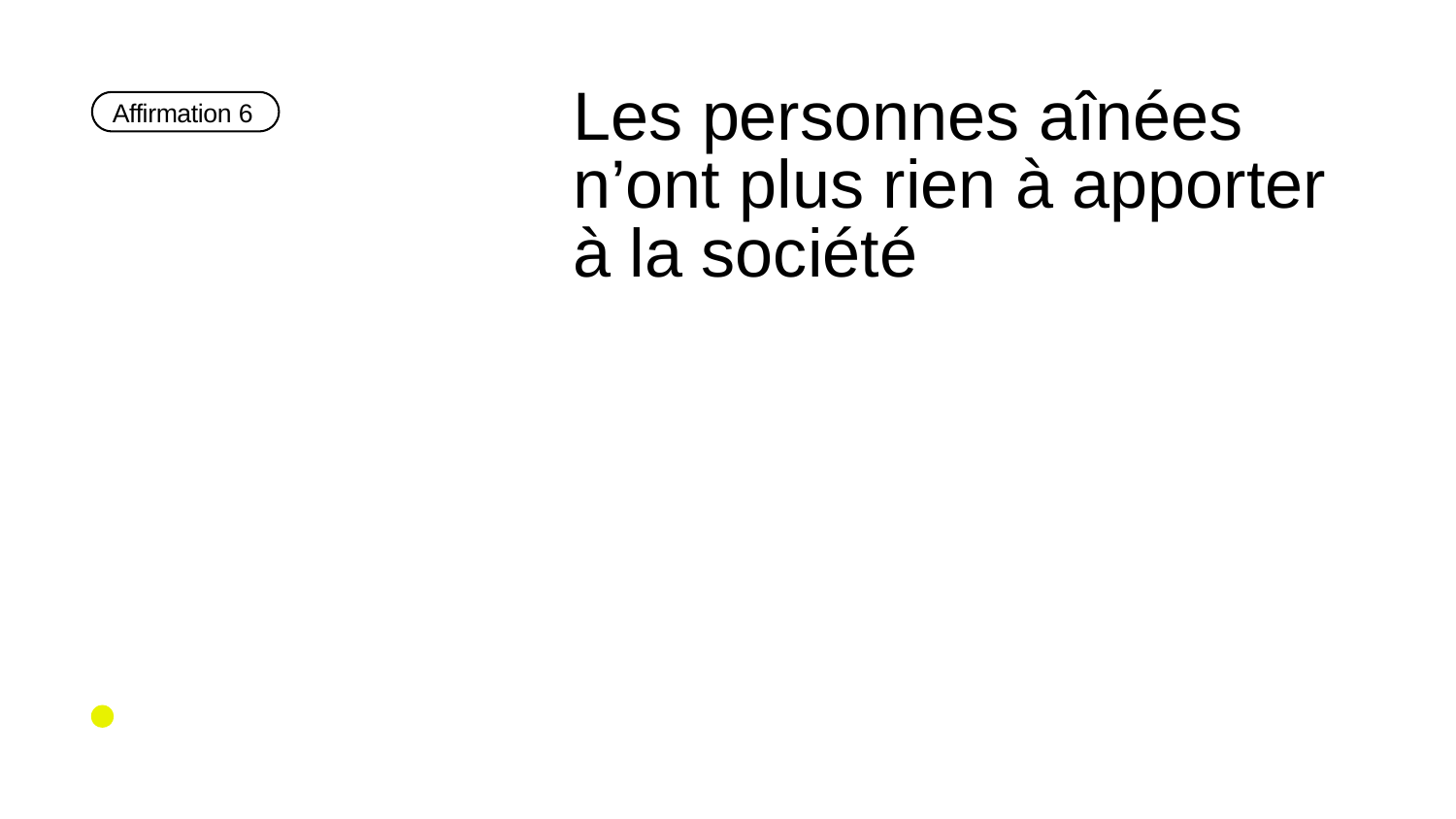

Les personnes aînées
n’ont plus rien à apporter à la société

Affirmation 6